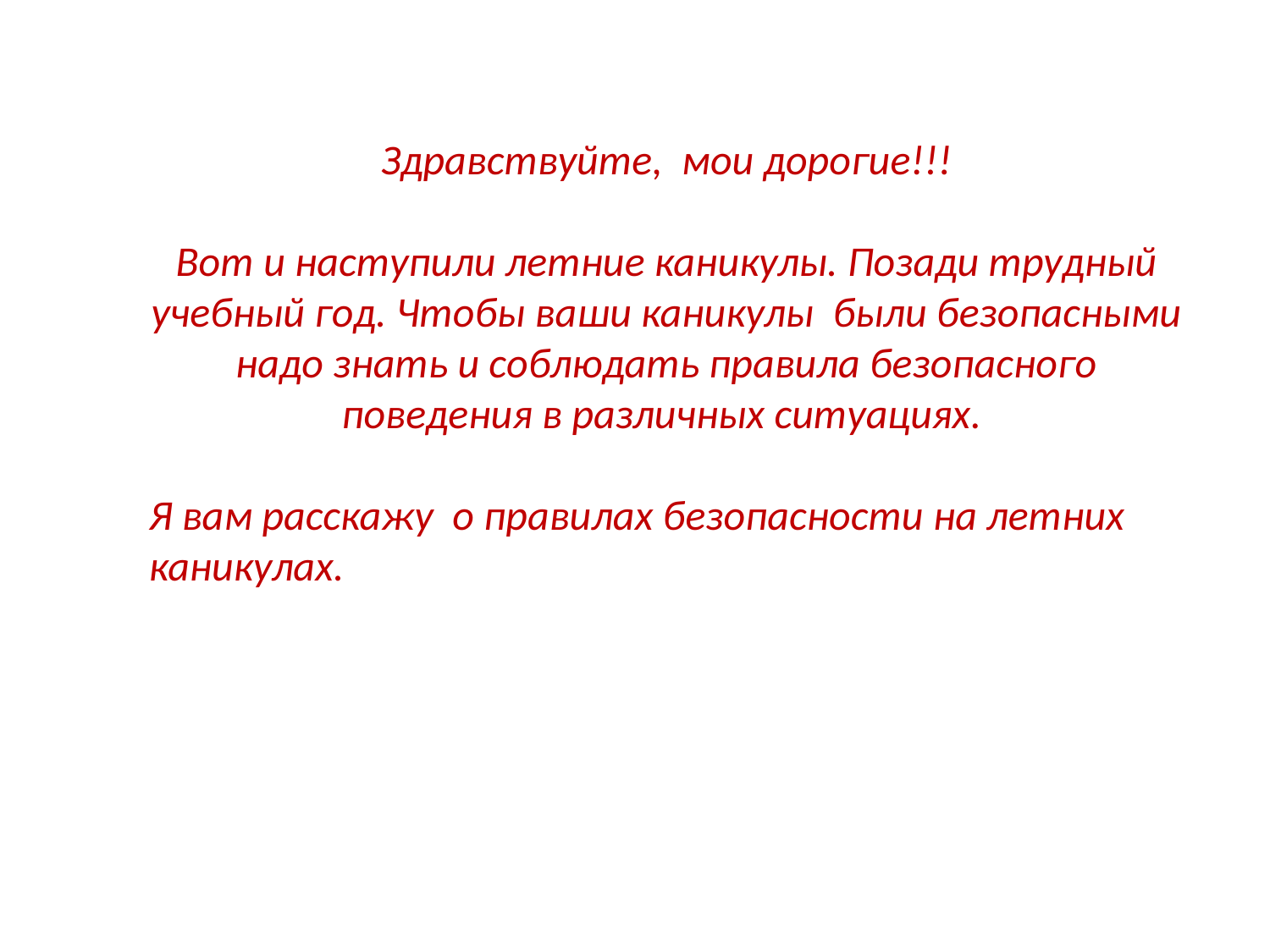

Здравствуйте,  мои дорогие!!!

Вот и наступили летние каникулы. Позади трудный учебный год. Чтобы ваши каникулы  были безопасными надо знать и соблюдать правила безопасного поведения в различных ситуациях.

Я вам расскажу  о правилах безопасности на летних каникулах.